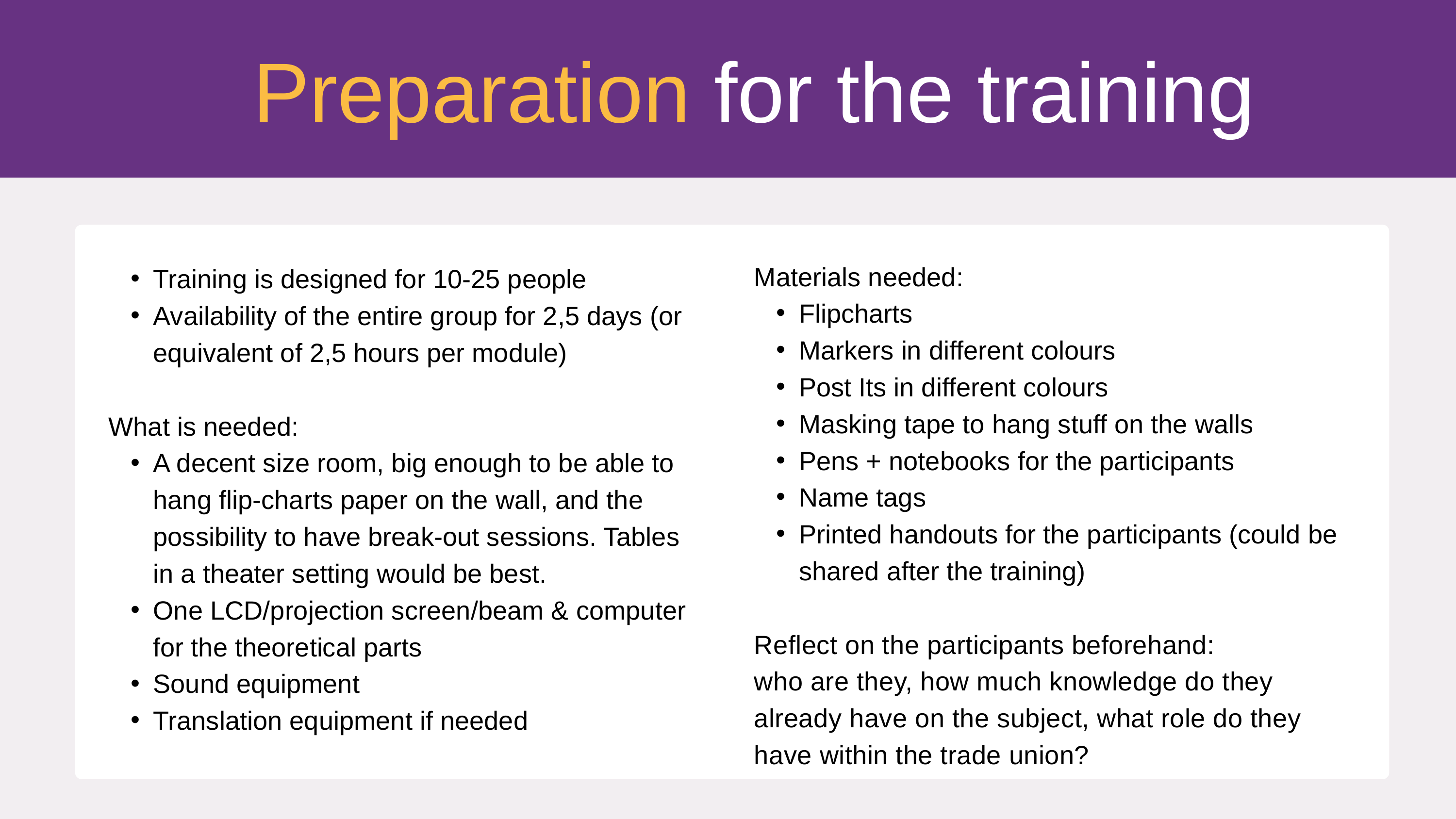

Preparation for the training

Materials needed:
Flipcharts
Markers in different colours
Post Its in different colours
Masking tape to hang stuff on the walls
Pens + notebooks for the participants
Name tags
Printed handouts for the participants (could be shared after the training)

Reflect on the participants beforehand:
who are they, how much knowledge do they already have on the subject, what role do they have within the trade union?

Training is designed for 10-25 people
Availability of the entire group for 2,5 days (or equivalent of 2,5 hours per module)

What is needed:
A decent size room, big enough to be able to hang flip-charts paper on the wall, and the possibility to have break-out sessions. Tables in a theater setting would be best.
One LCD/projection screen/beam & computer for the theoretical parts
Sound equipment
Translation equipment if needed